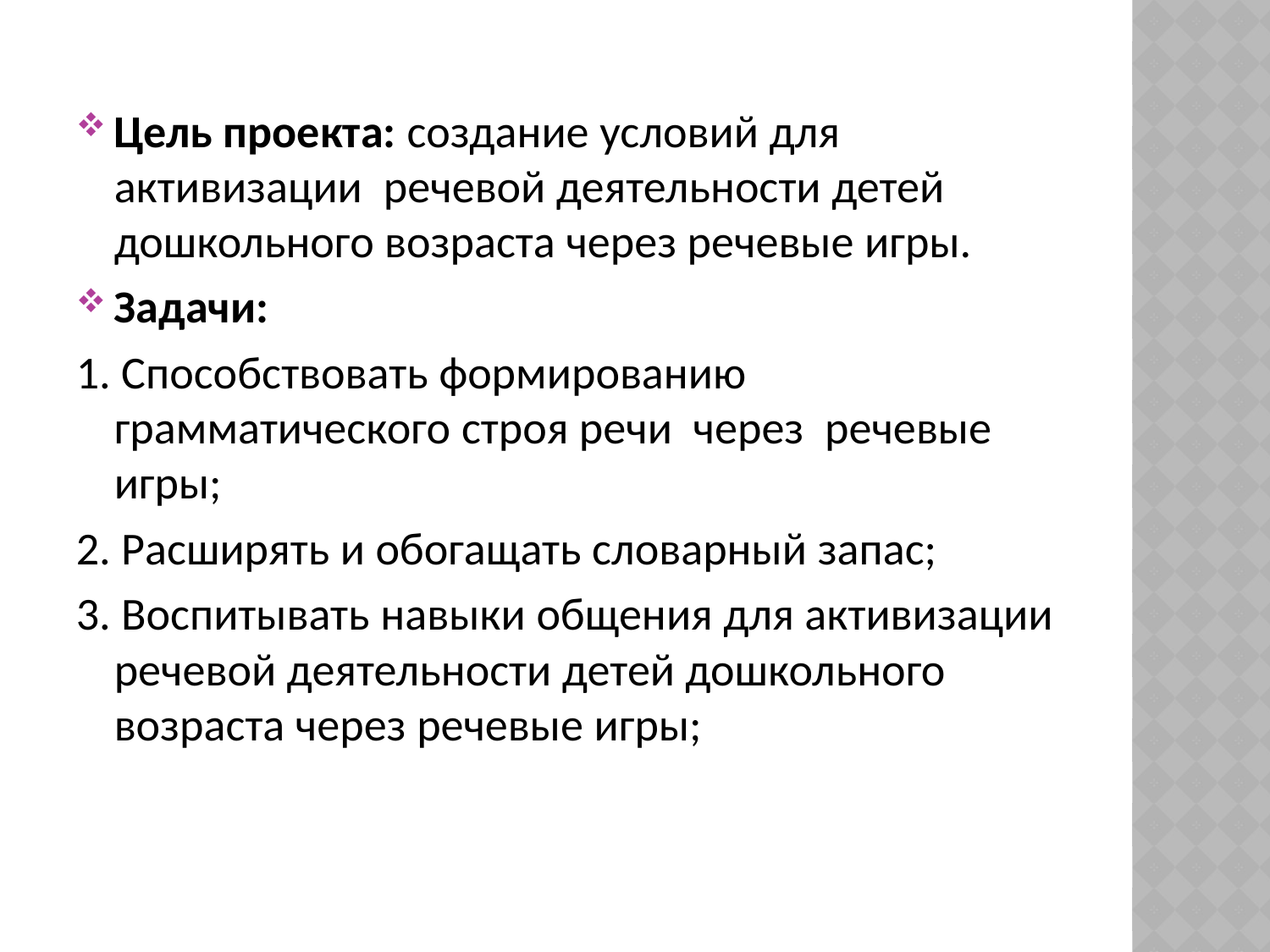

Цель проекта: создание условий для активизации  речевой деятельности детей дошкольного возраста через речевые игры.
Задачи:
1. Способствовать формированию грамматического строя речи  через  речевые игры;
2. Расширять и обогащать словарный запас;
3. Воспитывать навыки общения для активизации речевой деятельности детей дошкольного возраста через речевые игры;